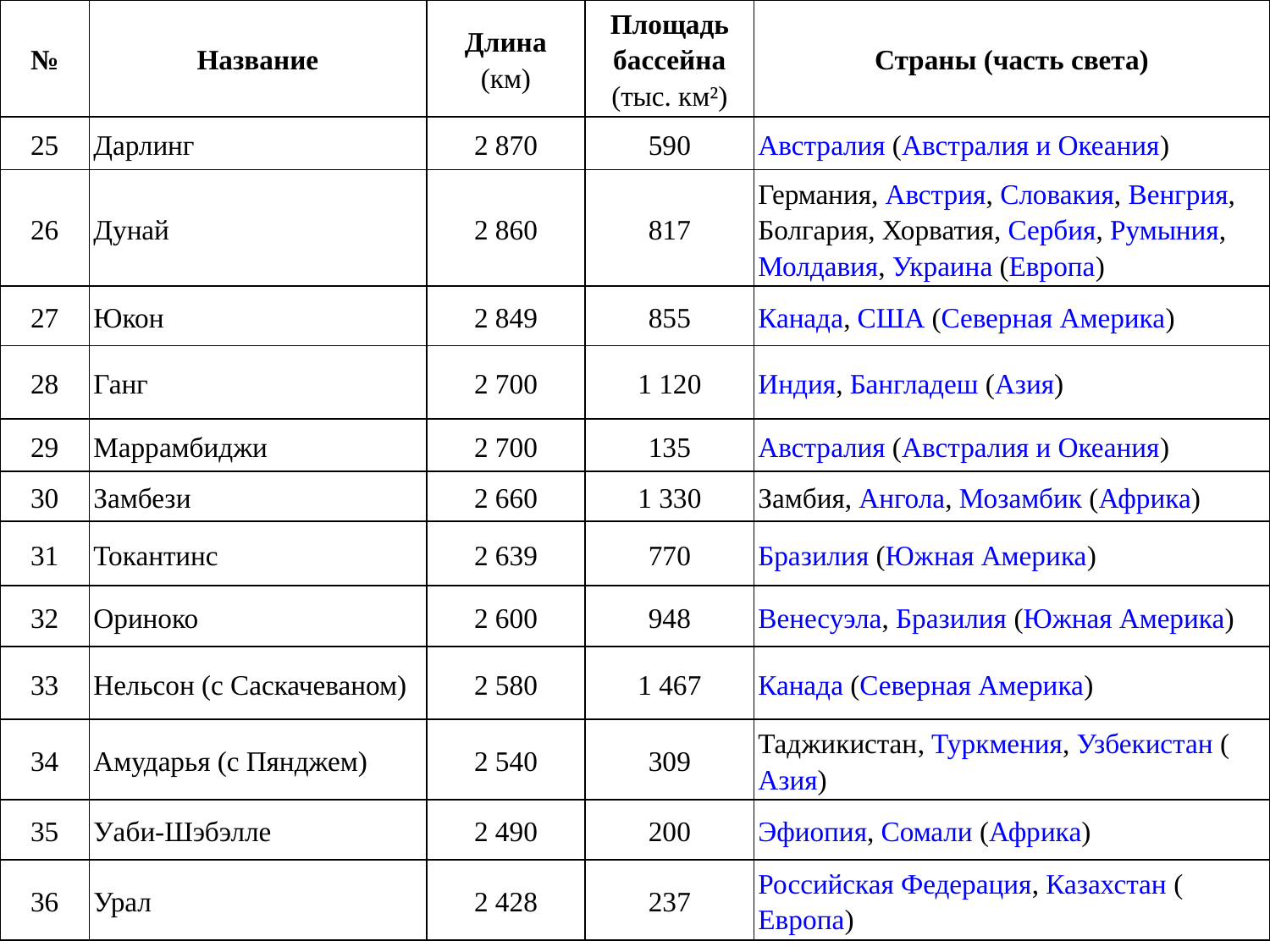

#
| № | Название | Длина (км) | Площадь бассейна (тыс. км²) | Страны (часть света) |
| --- | --- | --- | --- | --- |
| 25 | Дарлинг | 2 870 | 590 | Австралия (Австралия и Океания) |
| 26 | Дунай | 2 860 | 817 | Германия, Австрия, Словакия, Венгрия, Болгария, Хорватия, Сербия, Румыния, Молдавия, Украина (Европа) |
| 27 | Юкон | 2 849 | 855 | Канада, США (Северная Америка) |
| 28 | Ганг | 2 700 | 1 120 | Индия, Бангладеш (Азия) |
| 29 | Маррамбиджи | 2 700 | 135 | Австралия (Австралия и Океания) |
| 30 | Замбези | 2 660 | 1 330 | Замбия, Ангола, Мозамбик (Африка) |
| 31 | Токантинс | 2 639 | 770 | Бразилия (Южная Америка) |
| 32 | Ориноко | 2 600 | 948 | Венесуэла, Бразилия (Южная Америка) |
| 33 | Нельсон (с Саскачеваном) | 2 580 | 1 467 | Канада (Северная Америка) |
| 34 | Амударья (с Пянджем) | 2 540 | 309 | Таджикистан, Туркмения, Узбекистан (Азия) |
| 35 | Уаби-Шэбэлле | 2 490 | 200 | Эфиопия, Сомали (Африка) |
| 36 | Урал | 2 428 | 237 | Российская Федерация, Казахстан (Европа) |